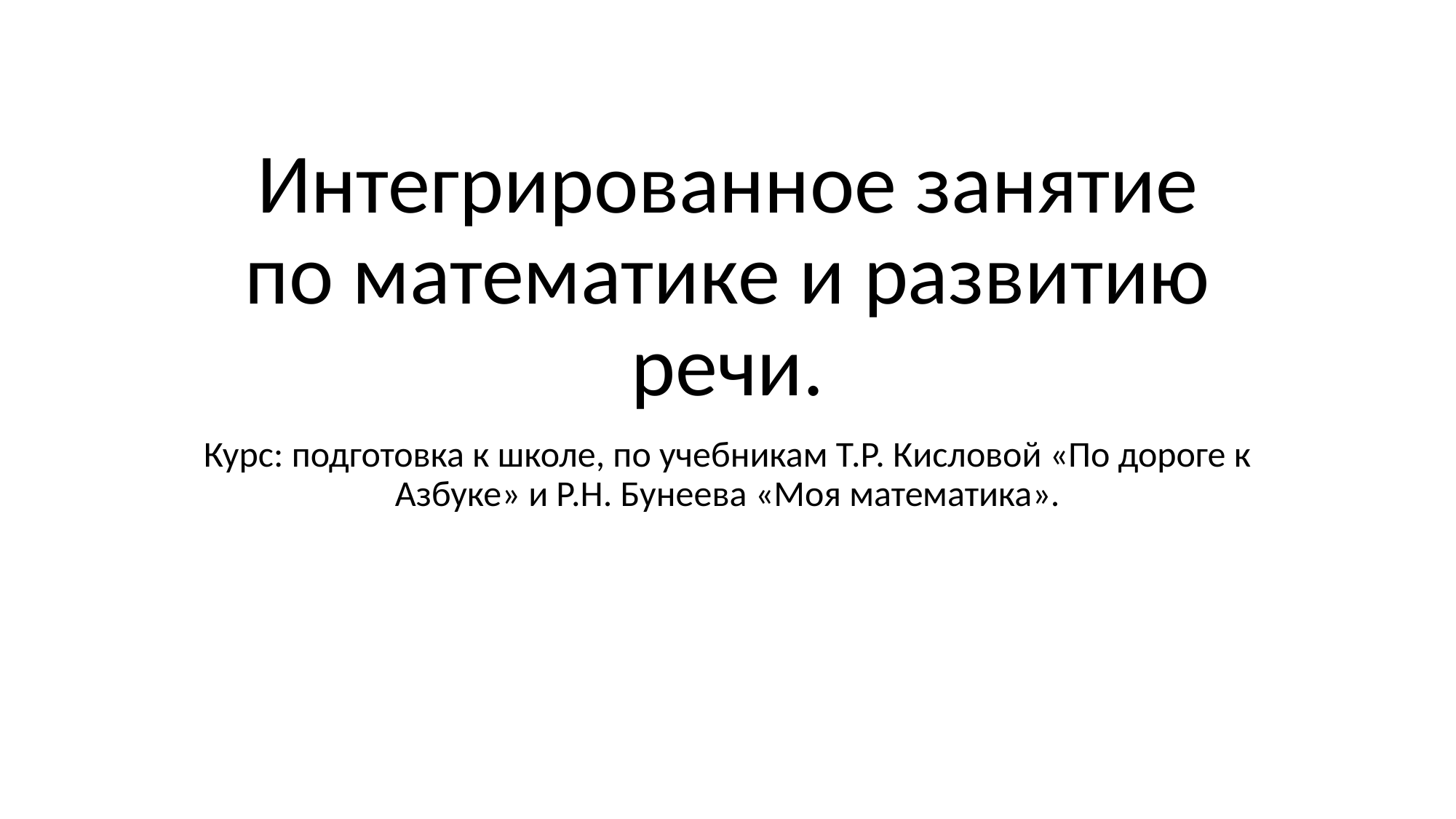

# Интегрированное занятие по математике и развитию речи.
Курс: подготовка к школе, по учебникам Т.Р. Кисловой «По дороге к Азбуке» и Р.Н. Бунеева «Моя математика».